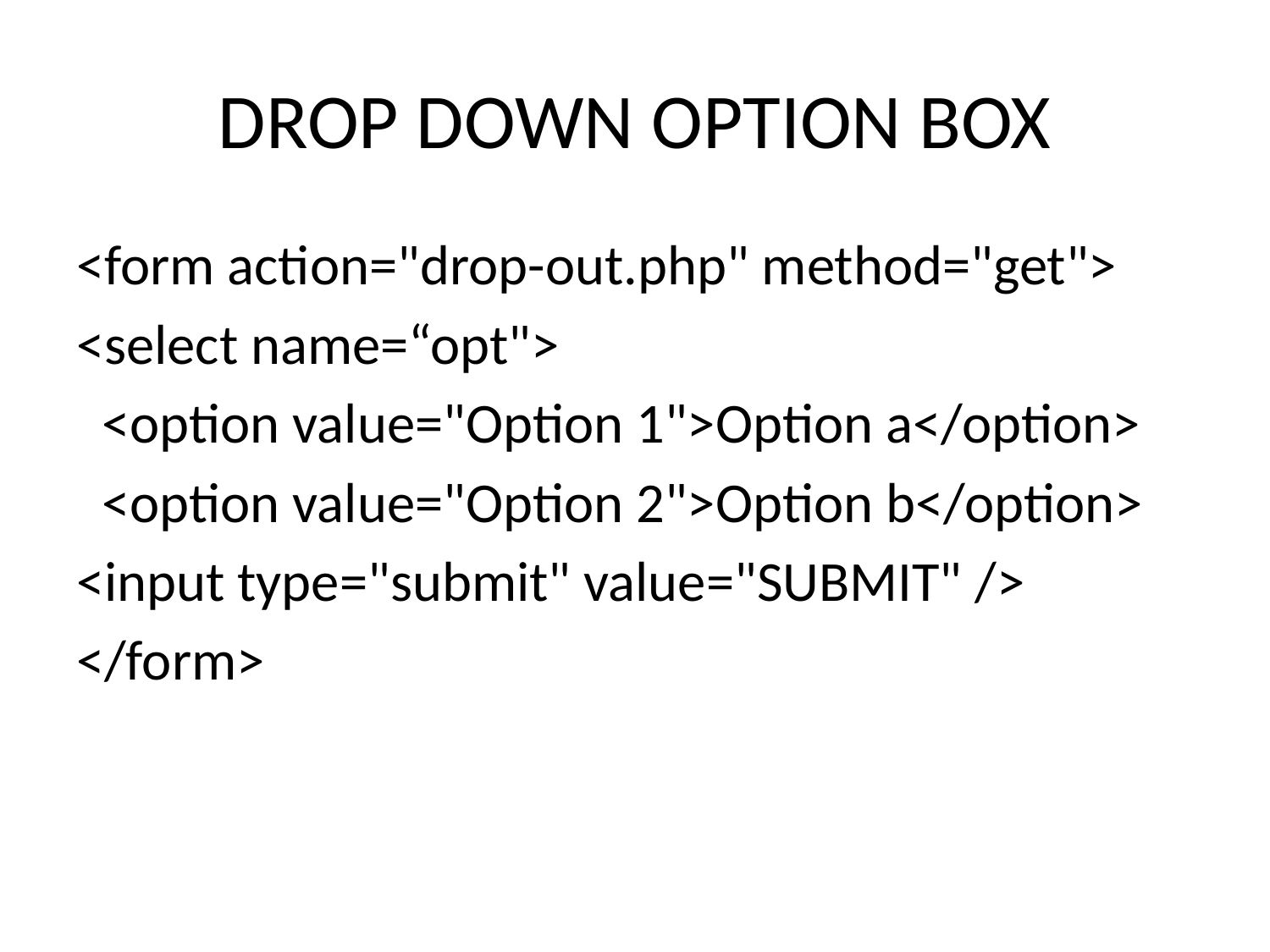

# DROP DOWN OPTION BOX
<form action="drop-out.php" method="get">
<select name=“opt">
  <option value="Option 1">Option a</option>
  <option value="Option 2">Option b</option>
<input type="submit" value="SUBMIT" />
</form>